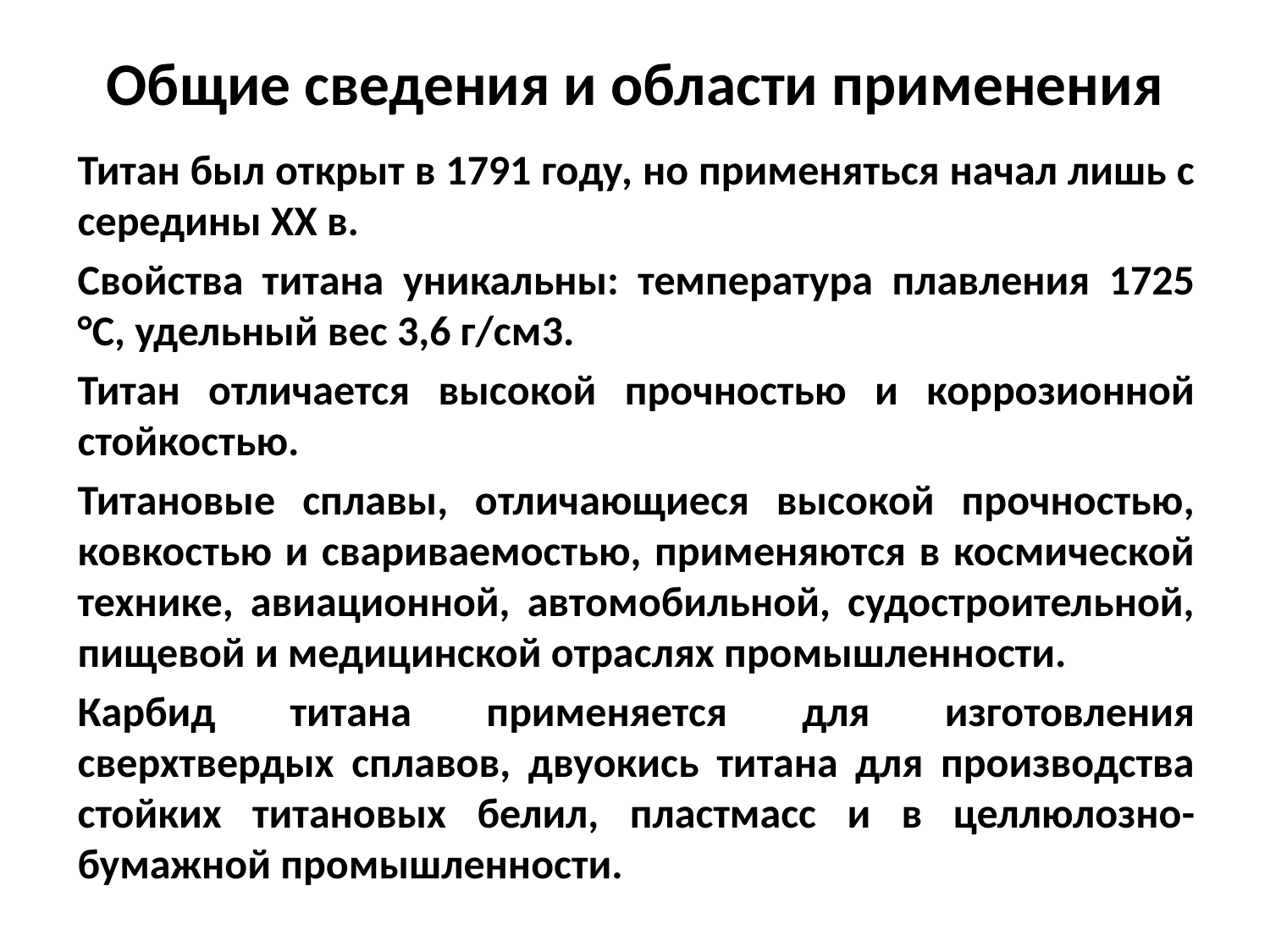

# Общие сведения и области применения
Титан был открыт в 1791 году, но применяться начал лишь с середины XX в.
Свойства титана уникальны: температура плавления 1725 °С, удельный вес 3,6 г/см3.
Титан отличается высокой прочностью и коррозионной стойкостью.
Титановые сплавы, отличающиеся высокой прочностью, ковкостью и свариваемостью, применяются в космической технике, авиационной, автомобильной, судостроительной, пищевой и медицинской отраслях промышленности.
Карбид титана применяется для изготовления сверхтвердых сплавов, двуокись титана для производства стойких титановых белил, пластмасс и в целлюлозно-бумажной промышленности.